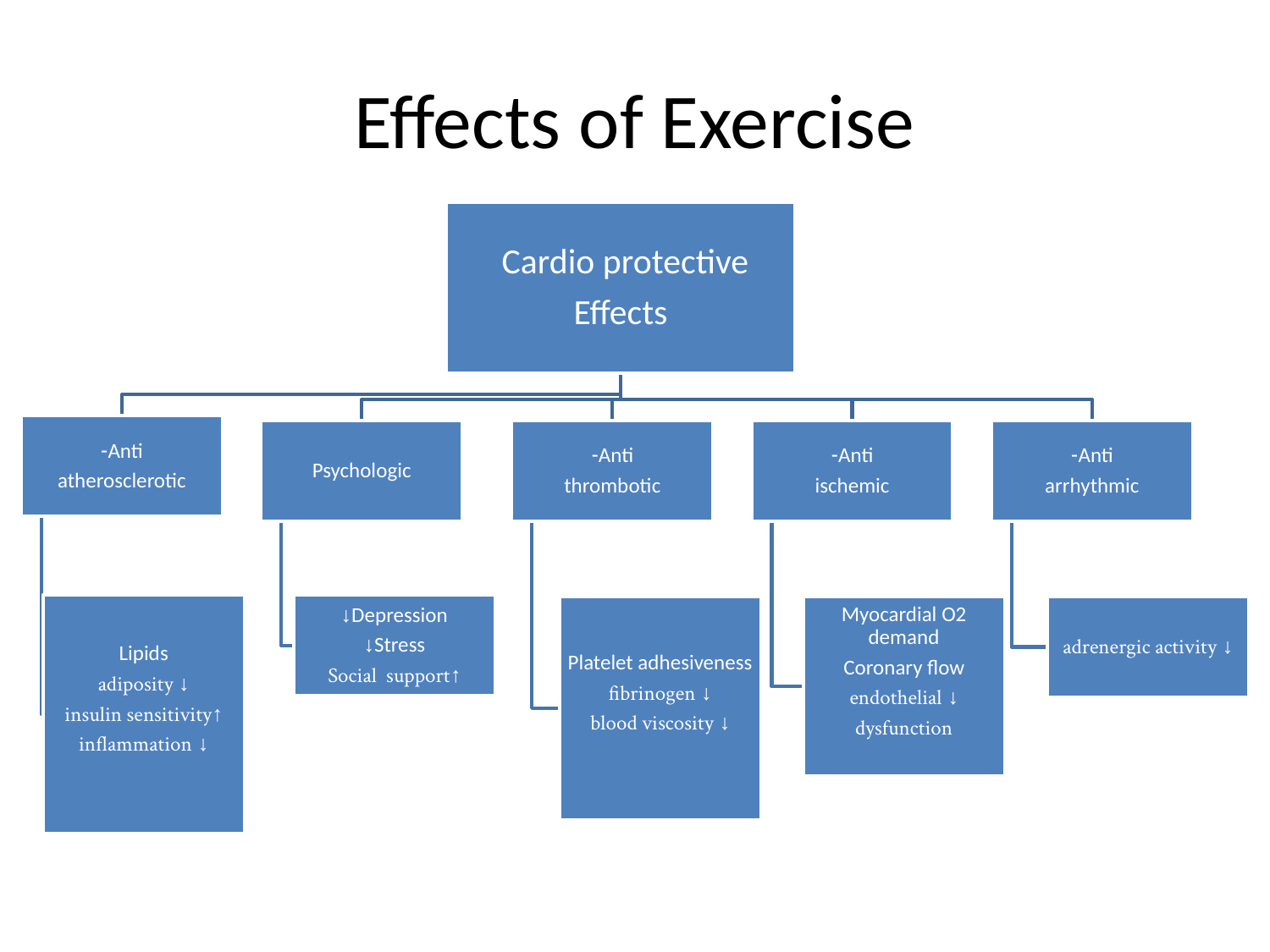

# Effects of Exercise
Cardio protective
Effects
Anti-
atherosclerotic
Lipids
↓ adiposity
↑insulin sensitivity
↓ inflammation

Psychologic
Depression↓
Stress↓
↑Social  support
Anti-
thrombotic
Platelet adhesiveness
↓ fibrinogen
↓ blood viscosity

Anti-
ischemic
Myocardial O2 demand
Coronary flow
↓ endothelial
dysfunction

Anti-
arrhythmic
↓ adrenergic activity